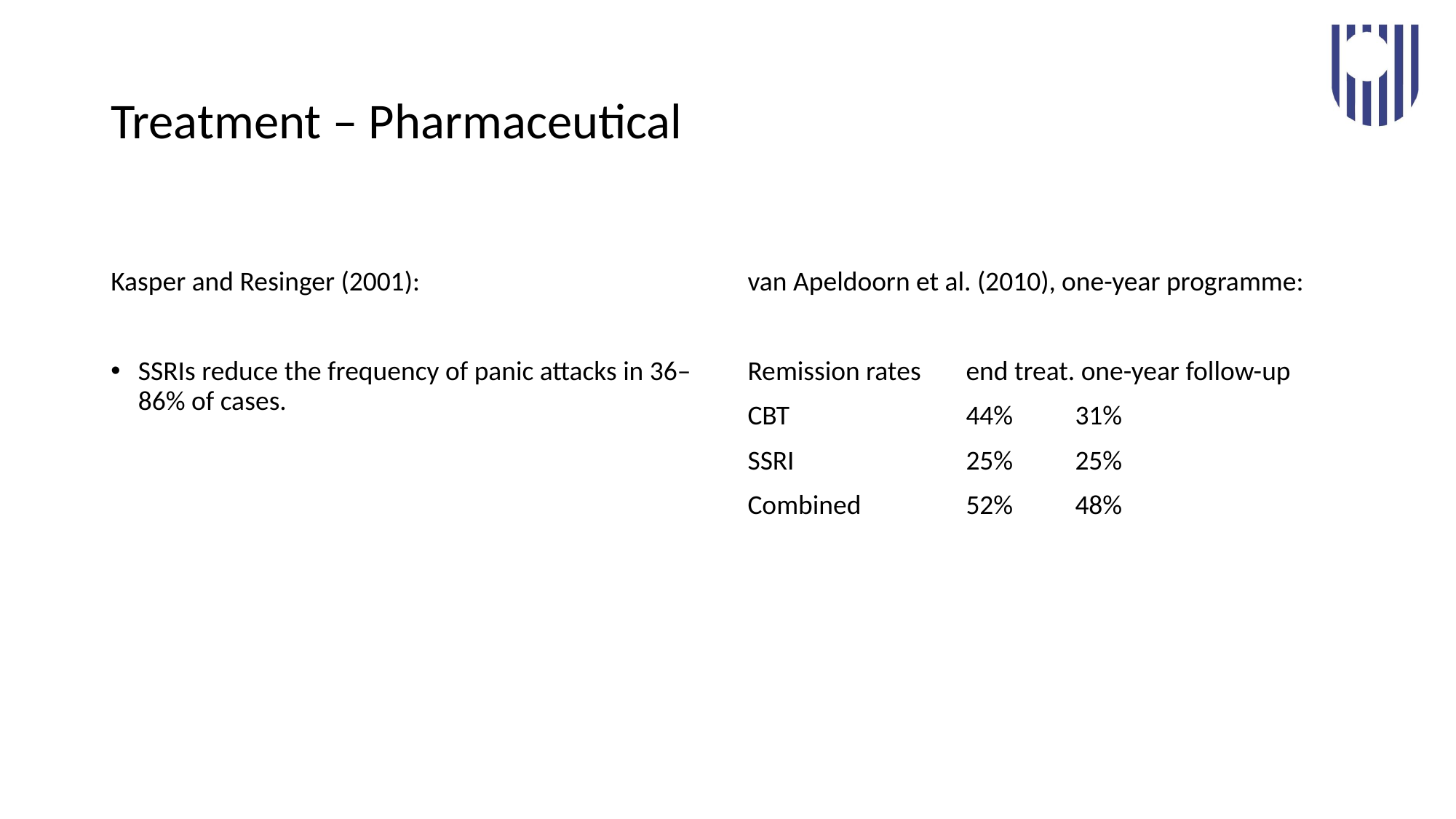

# Treatment – Pharmaceutical

Kasper and Resinger (2001):

SSRIs reduce the frequency of panic attacks in 36–86% of cases.

van Apeldoorn et al. (2010), one-year programme:

Remission rates	end treat. one-year follow-up
CBT		44%	31%
SSRI		25%	25%
Combined	52%	48%